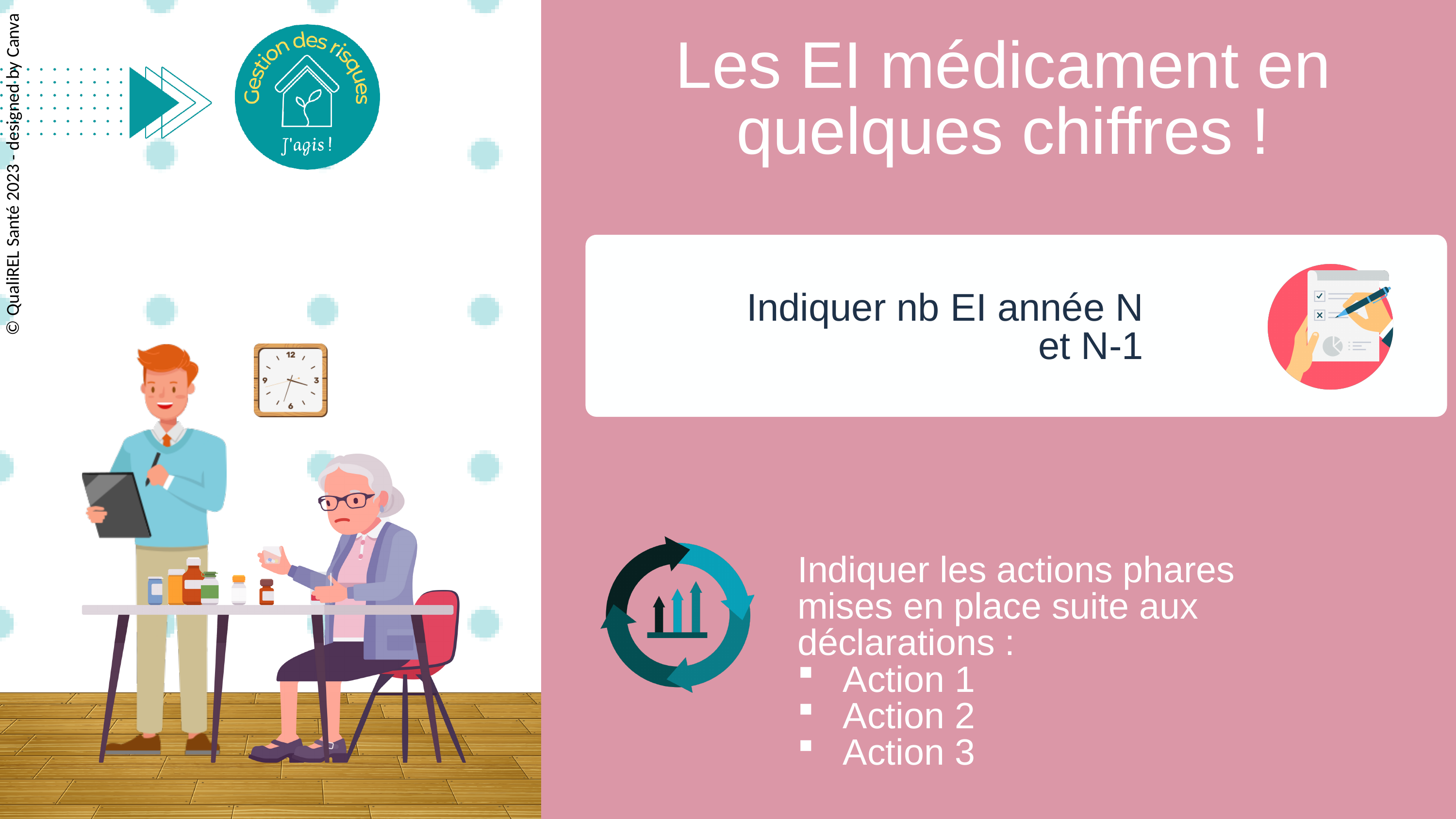

Les EI médicament en quelques chiffres !

© QualiREL Santé 2023 - designed by Canva

Indiquer nb EI année N et N-1

Indiquer les actions phares mises en place suite aux déclarations :
Action 1
Action 2
Action 3